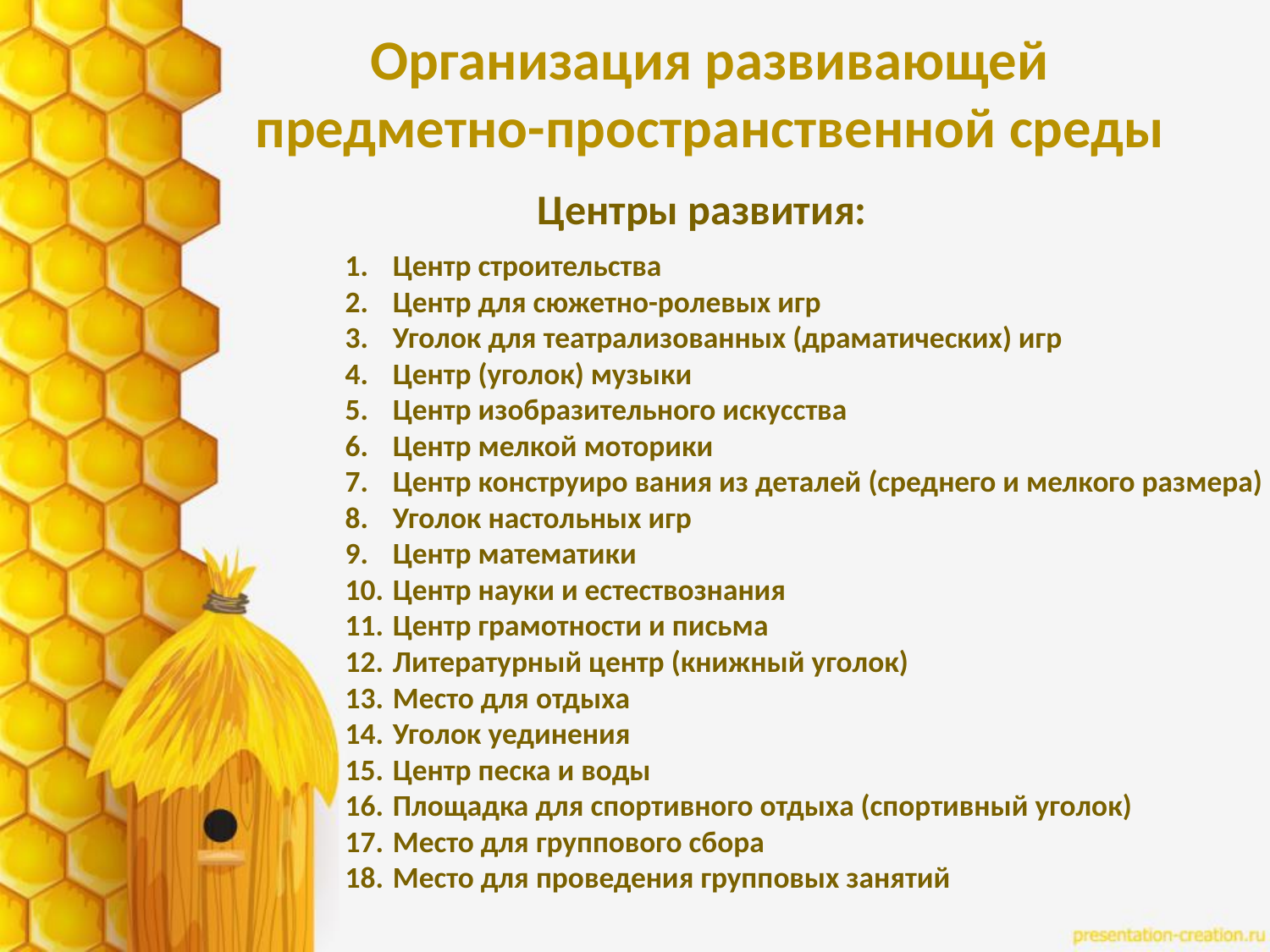

# Организация развивающей предметно-пространственной среды
Центры развития:
Центр строительства
Центр для сюжетно-ролевых игр
Уголок для театрализованных (драматических) игр
Центр (уголок) музыки
Центр изобразительного искусства
Центр мелкой моторики
Центр конструиро вания из деталей (среднего и мелкого размера)
Уголок настольных игр
Центр математики
Центр науки и естествознания
Центр грамотности и письма
Литературный центр (книжный уголок)
Место для отдыха
Уголок уединения
Центр песка и воды
Площадка для спортивного отдыха (спортивный уголок)
Место для группового сбора
Место для проведения групповых занятий